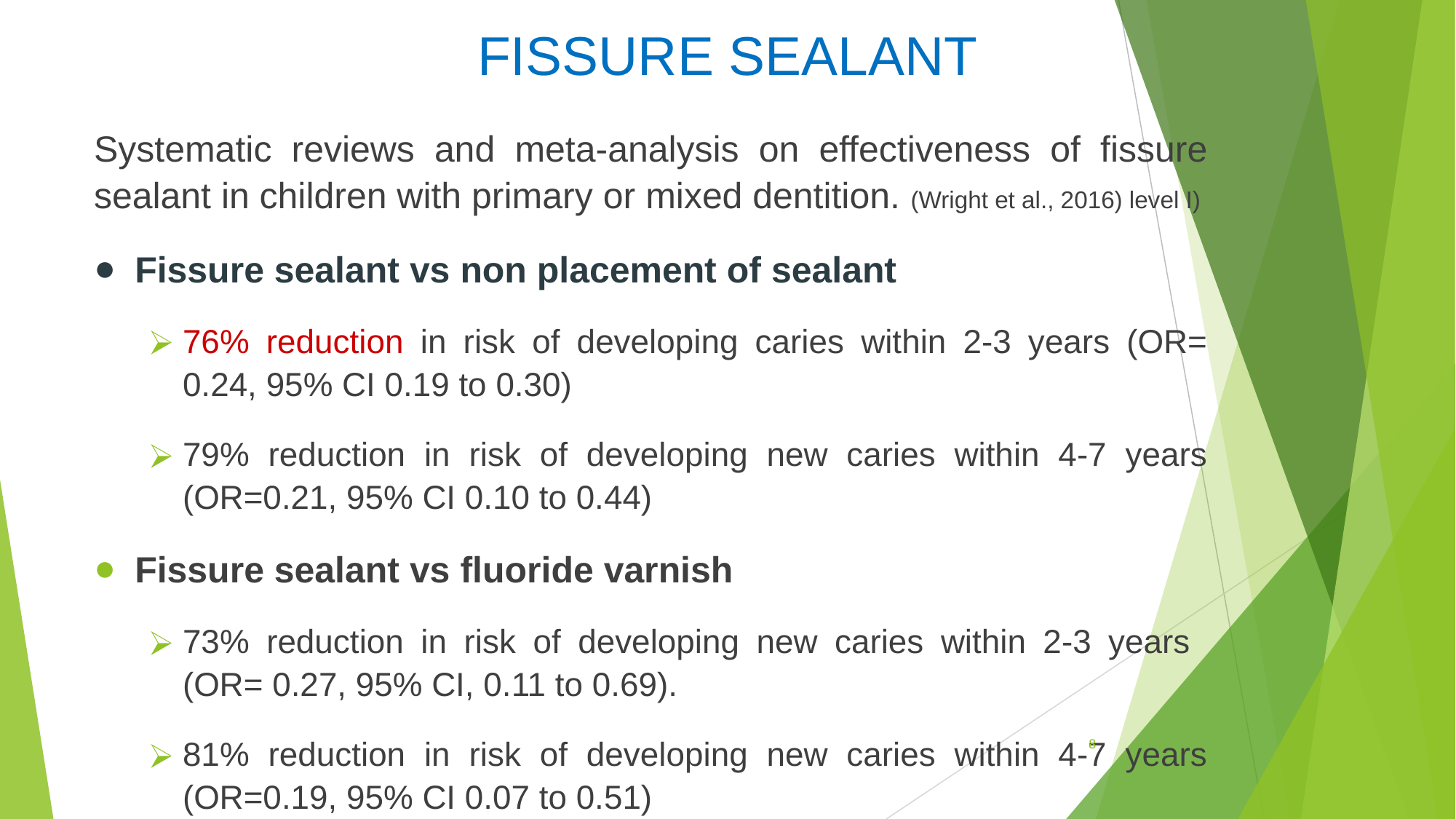

# FISSURE SEALANT
Systematic reviews and meta-analysis on effectiveness of fissure sealant in children with primary or mixed dentition. (Wright et al., 2016) level I)
Fissure sealant vs non placement of sealant
76% reduction in risk of developing caries within 2-3 years (OR= 0.24, 95% CI 0.19 to 0.30)
79% reduction in risk of developing new caries within 4-7 years (OR=0.21, 95% CI 0.10 to 0.44)
Fissure sealant vs fluoride varnish
73% reduction in risk of developing new caries within 2-3 years  (OR= 0.27, 95% CI, 0.11 to 0.69).
81% reduction in risk of developing new caries within 4-7 years (OR=0.19, 95% CI 0.07 to 0.51)

8